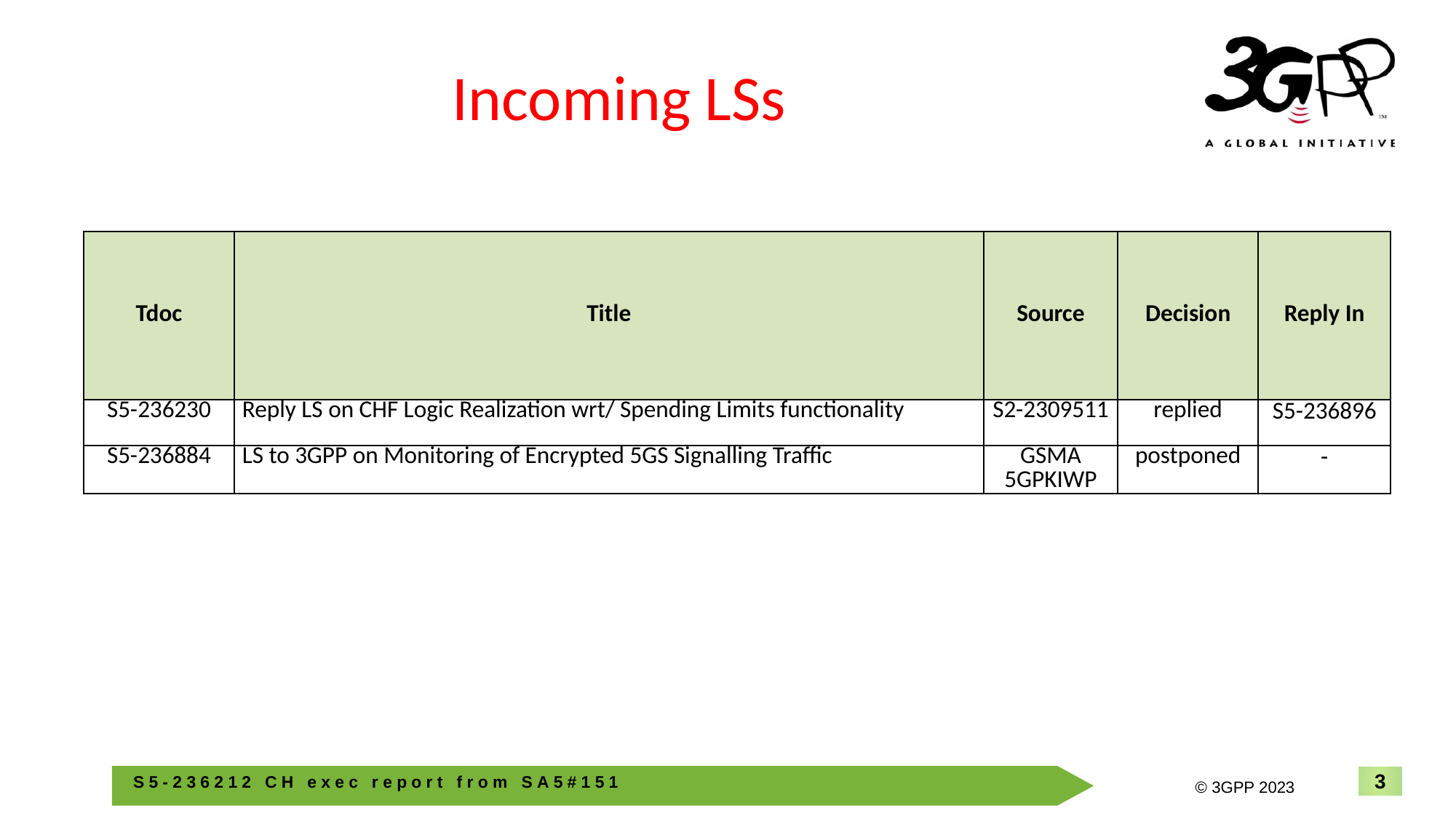

# Incoming LSs
| Tdoc | Title | Source | Decision | Reply In |
| --- | --- | --- | --- | --- |
| S5-236230 | Reply LS on CHF Logic Realization wrt/ Spending Limits functionality | S2-2309511 | replied | S5-236896 |
| S5-236884 | LS to 3GPP on Monitoring of Encrypted 5GS Signalling Traffic | GSMA 5GPKIWP | postponed | - |